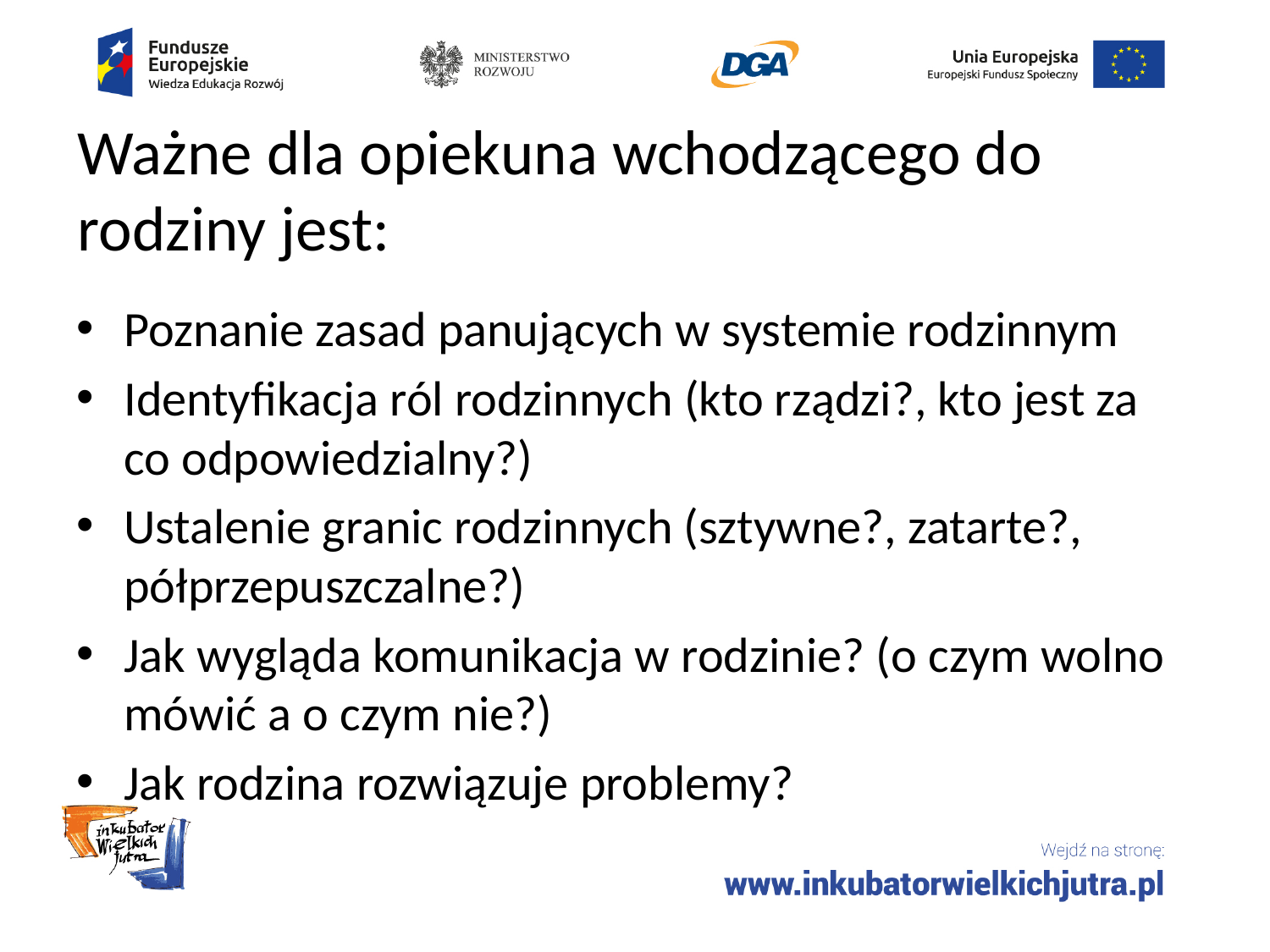

# Ważne dla opiekuna wchodzącego do rodziny jest:

Poznanie zasad panujących w systemie rodzinnym
Identyfikacja ról rodzinnych (kto rządzi?, kto jest za co odpowiedzialny?)
Ustalenie granic rodzinnych (sztywne?, zatarte?, półprzepuszczalne?)
Jak wygląda komunikacja w rodzinie? (o czym wolno mówić a o czym nie?)
Jak rodzina rozwiązuje problemy?